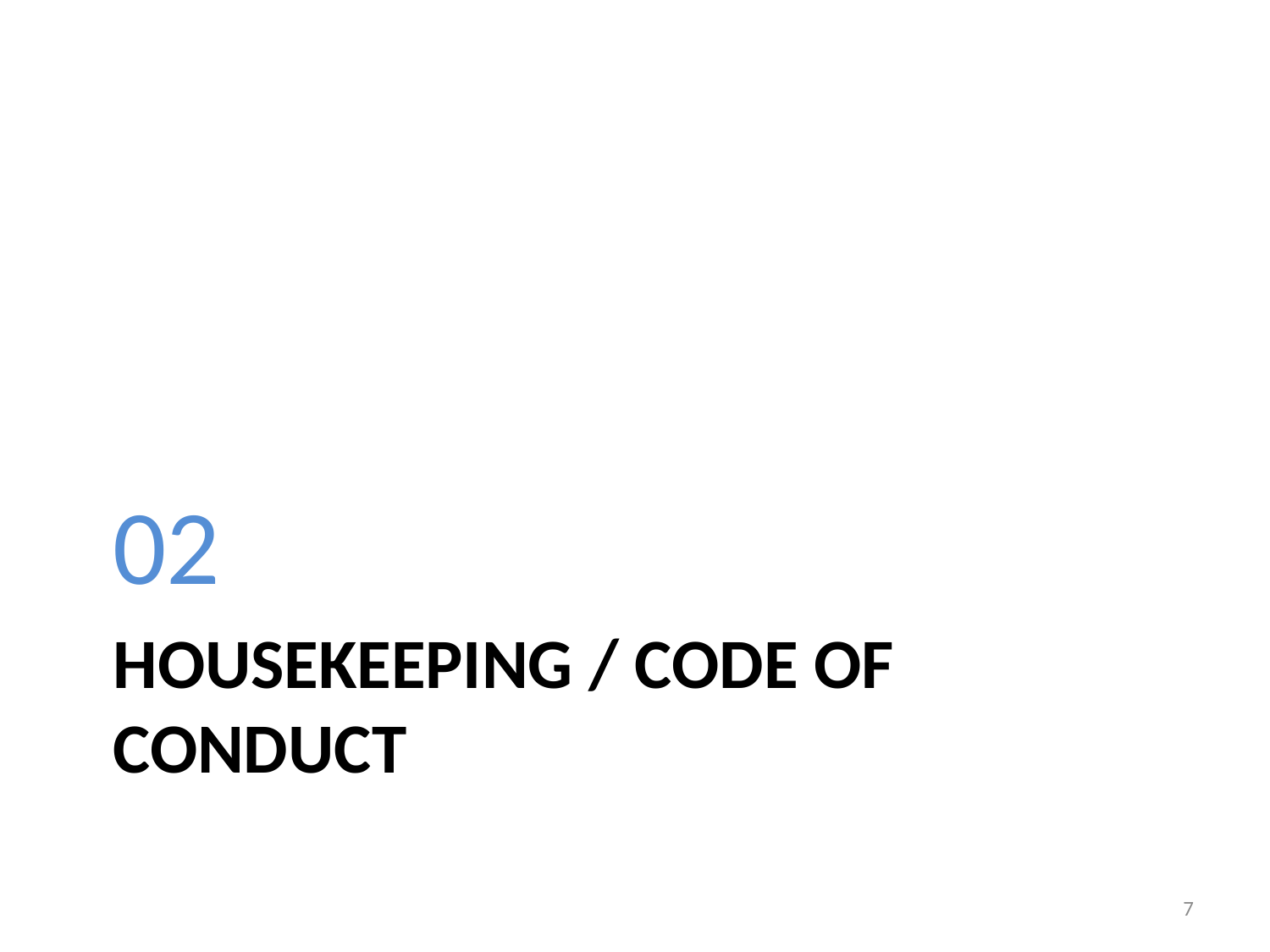

02
# Housekeeping / Code of Conduct
7